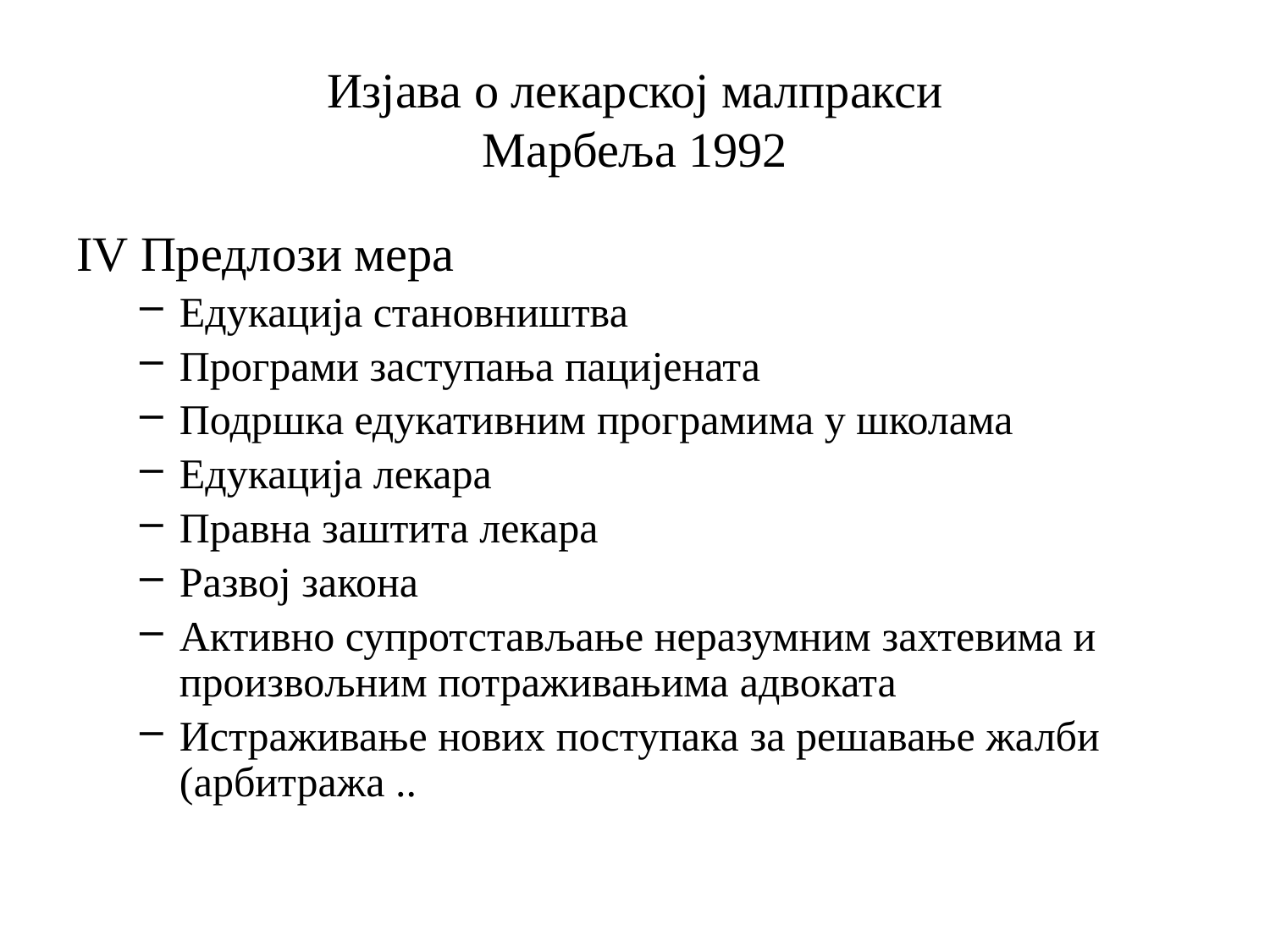

# Изјава о лекарској малпракси Марбеља 1992
IV Предлози мера
Едукација становништва
Програми заступања пацијената
Подршка едукативним програмима у школама
Едукација лекара
Правна заштита лекара
Развој закона
Активно супротстављање неразумним захтевима и произвољним потраживањима адвоката
Истраживање нових поступака за решавање жалби (арбитража ..